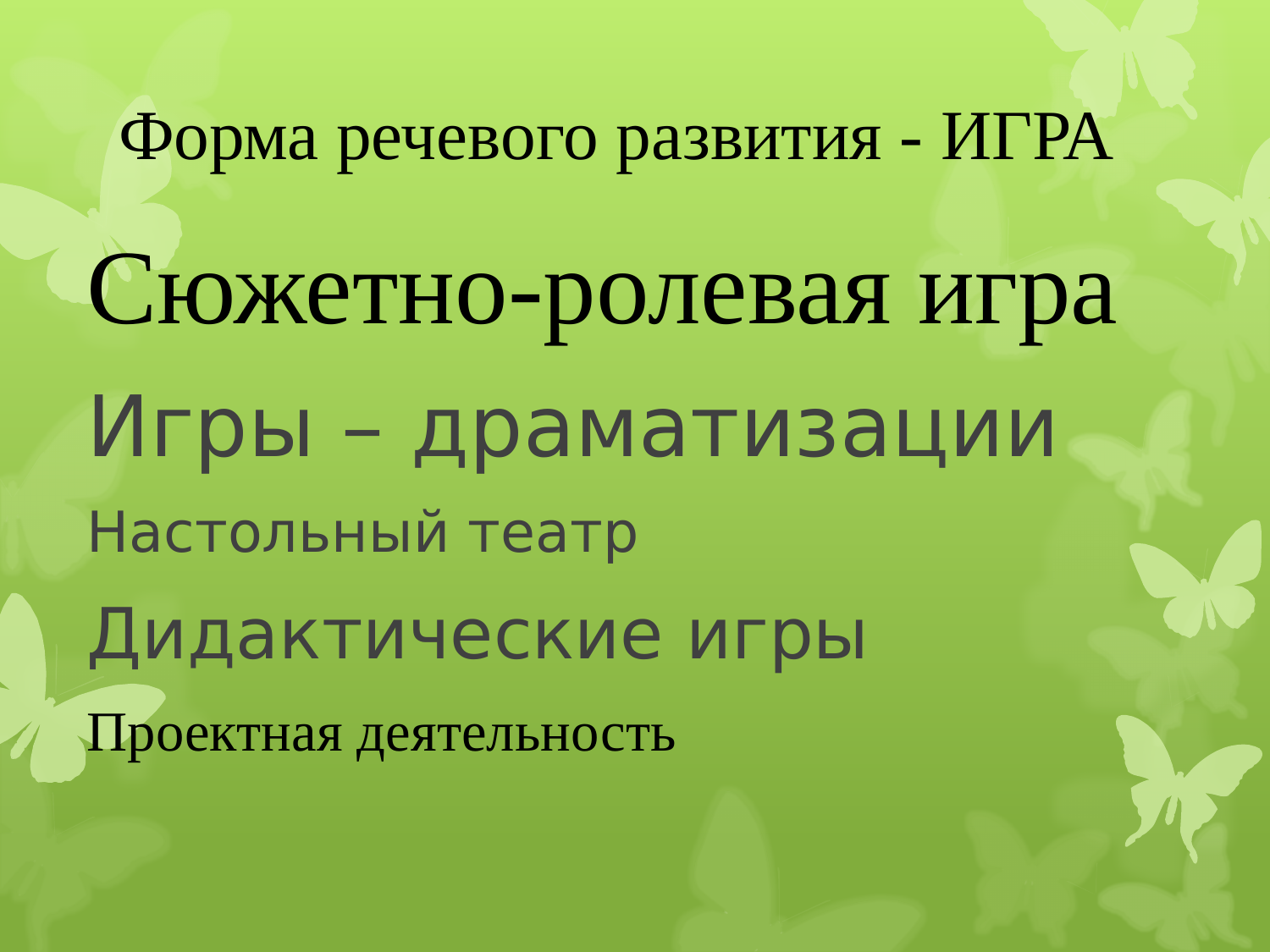

# Форма речевого развития - ИГРА
Сюжетно-ролевая игра
Игры – драматизации
Настольный театр
Дидактические игры
Проектная деятельность